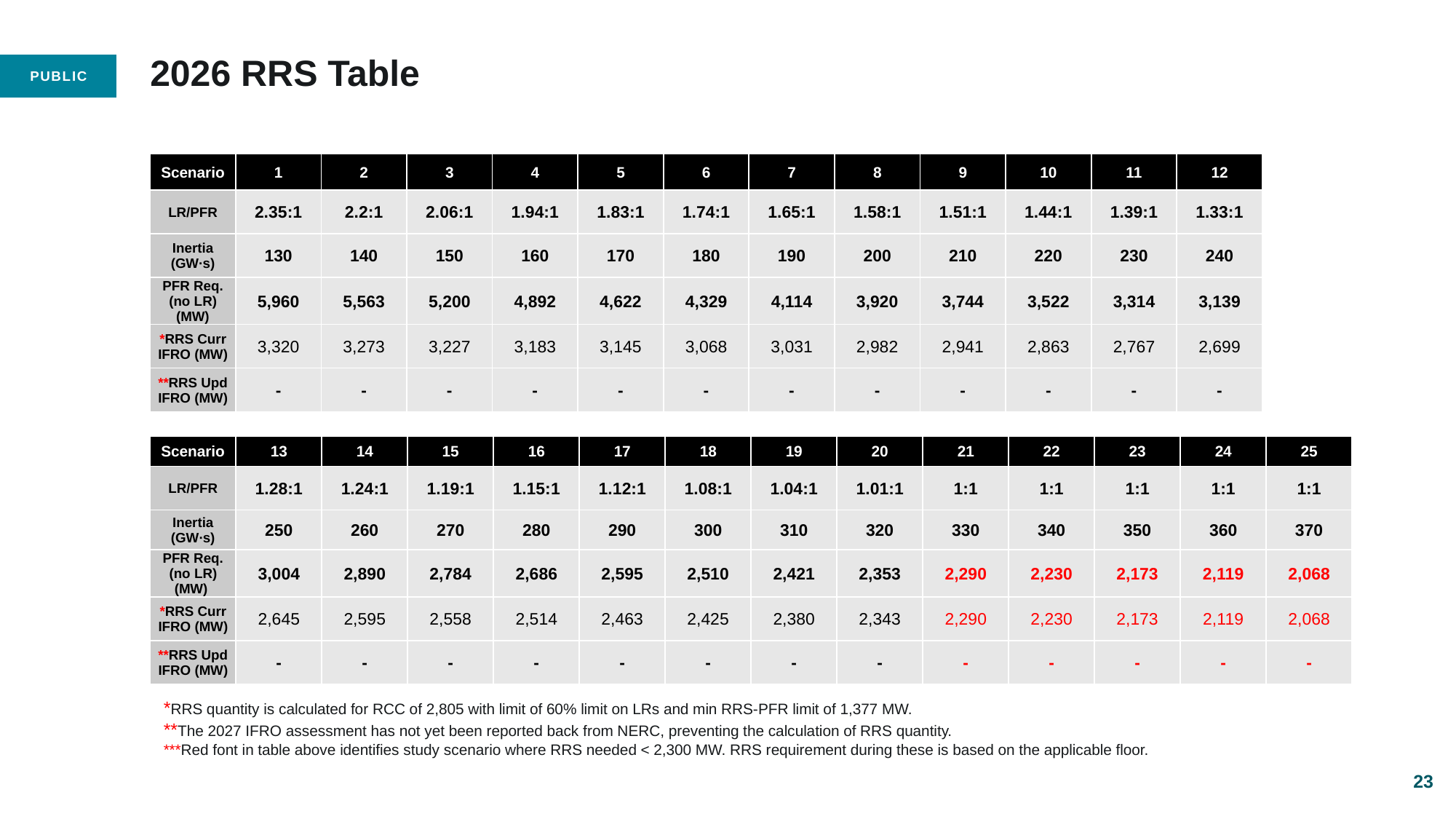

# 2026 RRS Table
| Scenario | 1 | 2 | 3 | 4 | 5 | 6 | 7 | 8 | 9 | 10 | 11 | 12 |
| --- | --- | --- | --- | --- | --- | --- | --- | --- | --- | --- | --- | --- |
| LR/PFR | 2.35:1 | 2.2:1 | 2.06:1 | 1.94:1 | 1.83:1 | 1.74:1 | 1.65:1 | 1.58:1 | 1.51:1 | 1.44:1 | 1.39:1 | 1.33:1 |
| Inertia (GW∙s) | 130 | 140 | 150 | 160 | 170 | 180 | 190 | 200 | 210 | 220 | 230 | 240 |
| PFR Req. (no LR) (MW) | 5,960 | 5,563 | 5,200 | 4,892 | 4,622 | 4,329 | 4,114 | 3,920 | 3,744 | 3,522 | 3,314 | 3,139 |
| \*RRS Curr IFRO (MW) | 3,320 | 3,273 | 3,227 | 3,183 | 3,145 | 3,068 | 3,031 | 2,982 | 2,941 | 2,863 | 2,767 | 2,699 |
| \*\*RRS Upd IFRO (MW) | - | - | - | - | - | - | - | - | - | - | - | - |
| Scenario | 13 | 14 | 15 | 16 | 17 | 18 | 19 | 20 | 21 | 22 | 23 | 24 | 25 |
| --- | --- | --- | --- | --- | --- | --- | --- | --- | --- | --- | --- | --- | --- |
| LR/PFR | 1.28:1 | 1.24:1 | 1.19:1 | 1.15:1 | 1.12:1 | 1.08:1 | 1.04:1 | 1.01:1 | 1:1 | 1:1 | 1:1 | 1:1 | 1:1 |
| Inertia (GW∙s) | 250 | 260 | 270 | 280 | 290 | 300 | 310 | 320 | 330 | 340 | 350 | 360 | 370 |
| PFR Req. (no LR) (MW) | 3,004 | 2,890 | 2,784 | 2,686 | 2,595 | 2,510 | 2,421 | 2,353 | 2,290 | 2,230 | 2,173 | 2,119 | 2,068 |
| \*RRS Curr IFRO (MW) | 2,645 | 2,595 | 2,558 | 2,514 | 2,463 | 2,425 | 2,380 | 2,343 | 2,290 | 2,230 | 2,173 | 2,119 | 2,068 |
| \*\*RRS Upd IFRO (MW) | - | - | - | - | - | - | - | - | - | - | - | - | - |
*RRS quantity is calculated for RCC of 2,805 with limit of 60% limit on LRs and min RRS-PFR limit of 1,377 MW.
**The 2027 IFRO assessment has not yet been reported back from NERC, preventing the calculation of RRS quantity.
***Red font in table above identifies study scenario where RRS needed < 2,300 MW. RRS requirement during these is based on the applicable floor.
23